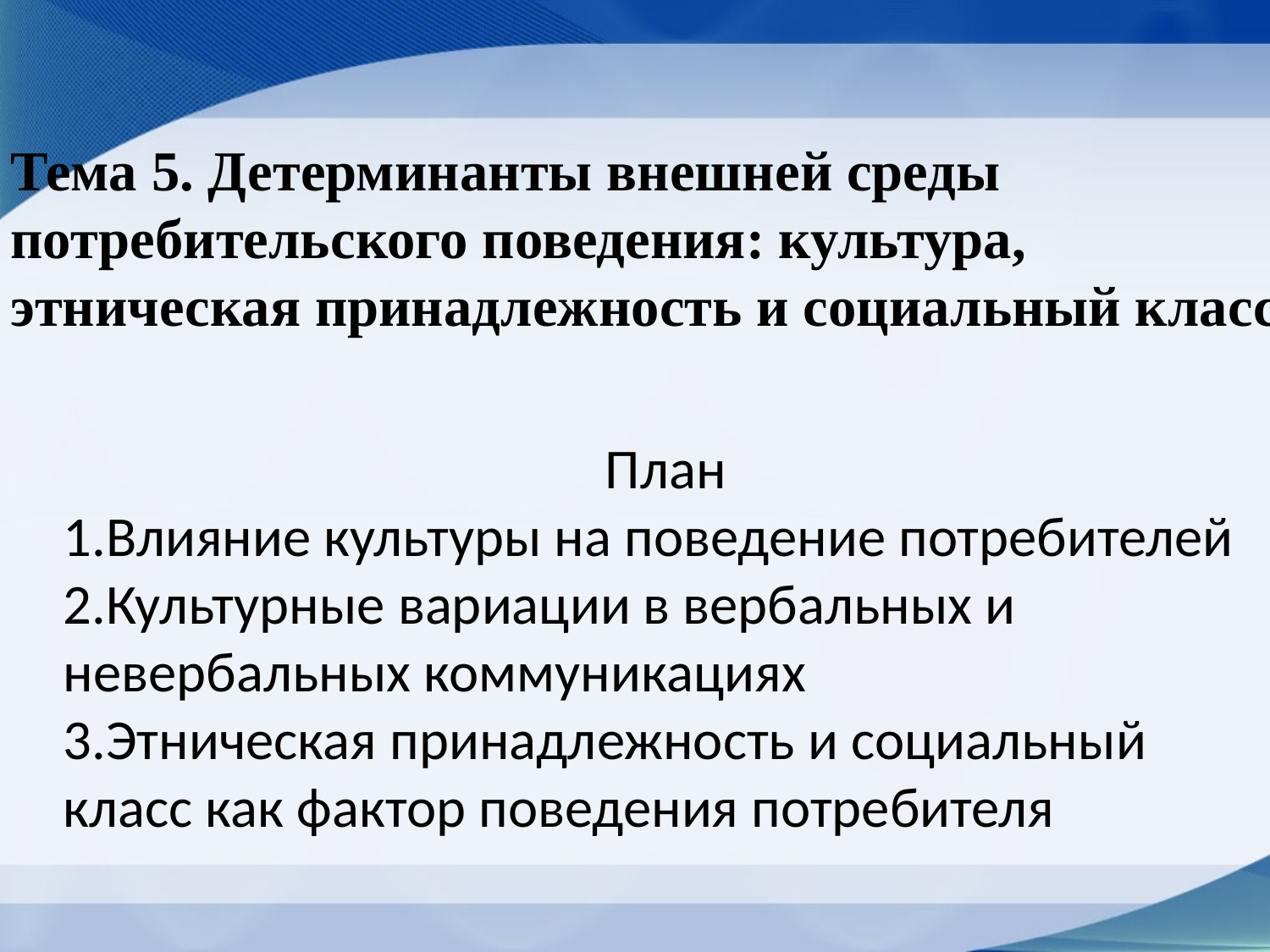

# Тема 5. Детерминанты внешней среды потребительского поведения: культура, этническая принадлежность и социальный класс

План
1.Влияние культуры на поведение потребителей
2.Культурные вариации в вербальных и невербальных коммуникациях
3.Этническая принадлежность и социальный класс как фактор поведения потребителя